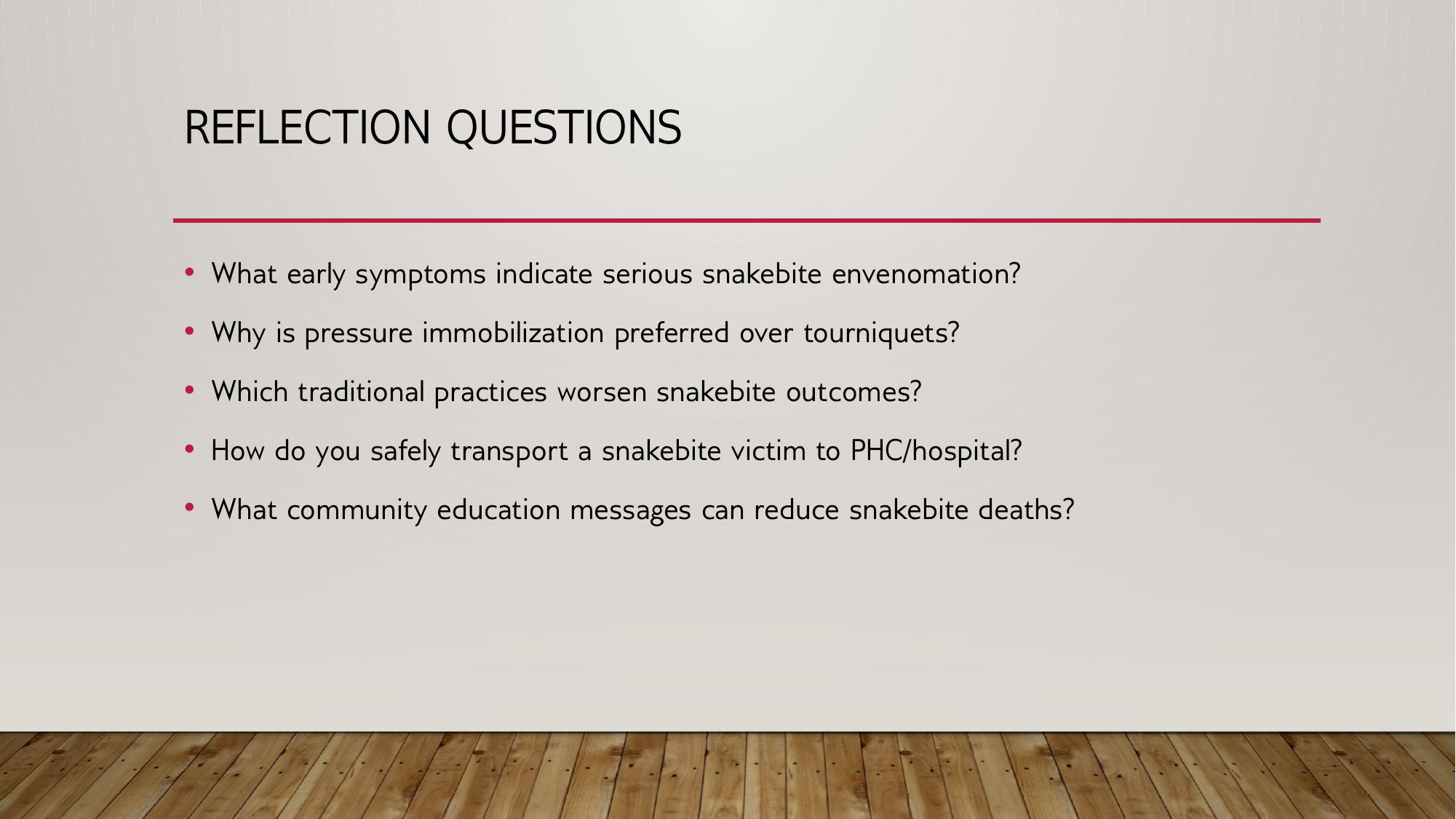

# Reflection Questions
What early symptoms indicate serious snakebite envenomation?
Why is pressure immobilization preferred over tourniquets?
Which traditional practices worsen snakebite outcomes?
How do you safely transport a snakebite victim to PHC/hospital?
What community education messages can reduce snakebite deaths?